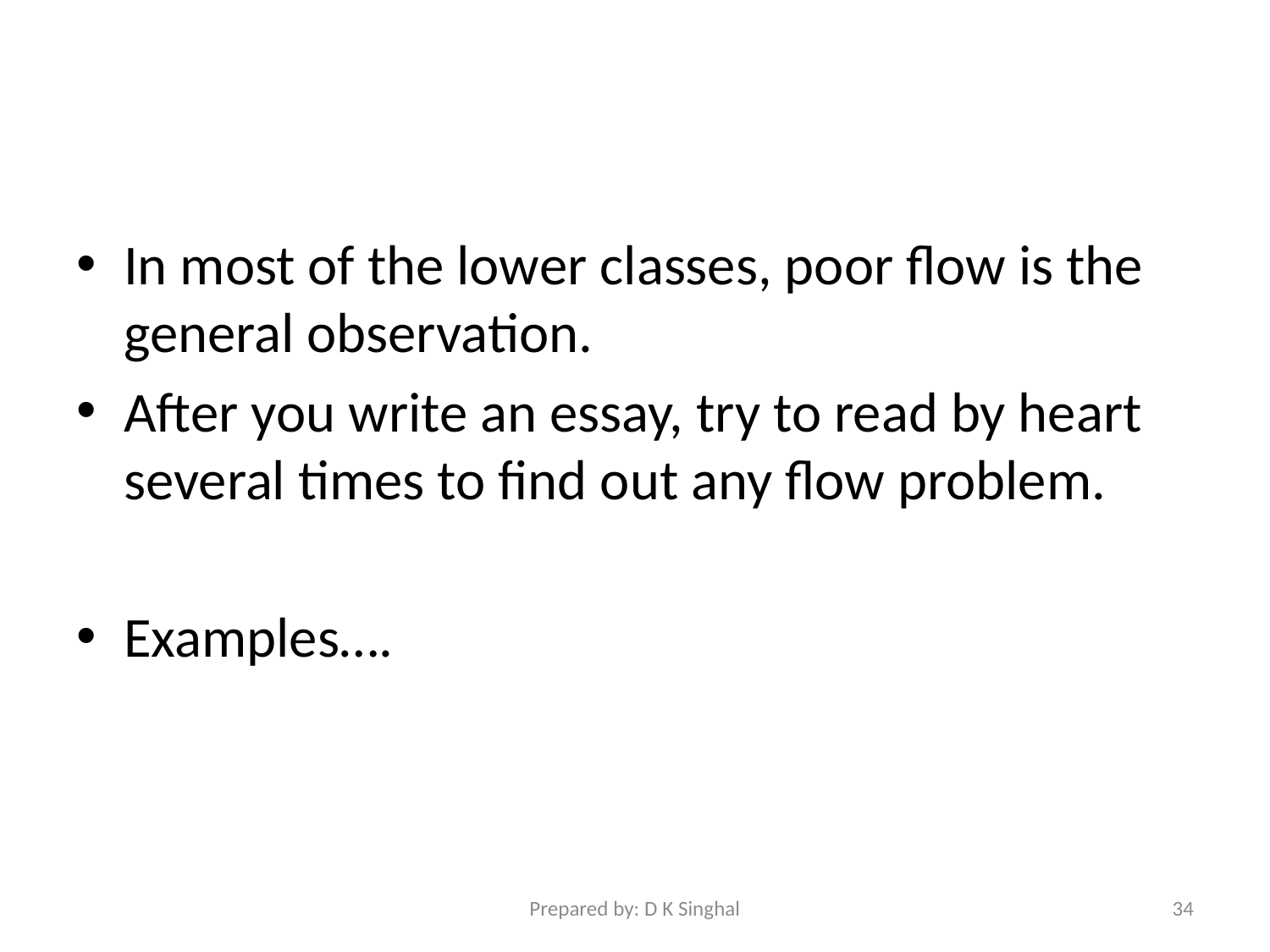

#
In most of the lower classes, poor flow is the general observation.
After you write an essay, try to read by heart several times to find out any flow problem.

Examples….
Prepared by: D K Singhal
34